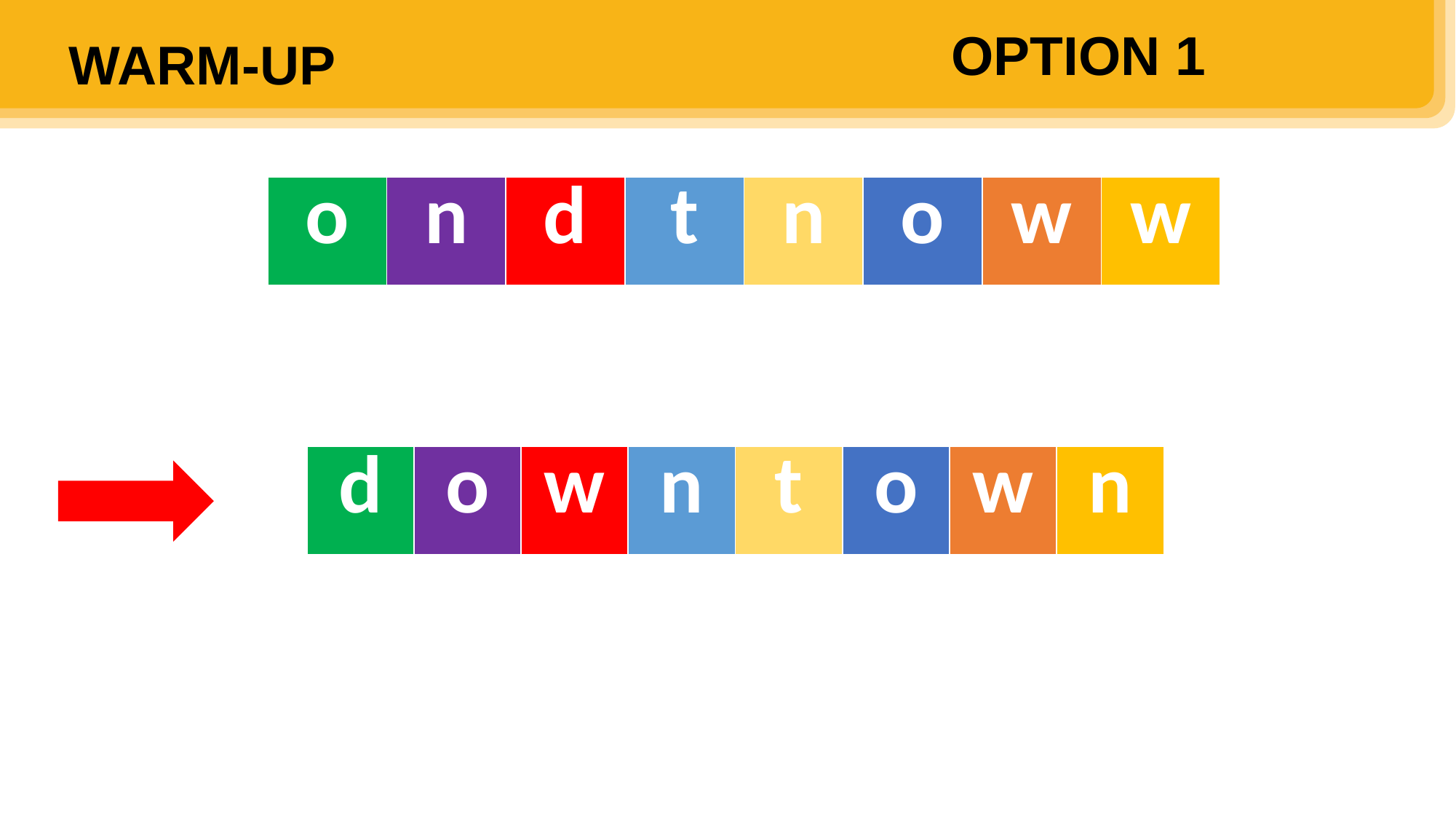

OPTION 1
WARM-UP
| o | n | d | t | n | o | w | w |
| --- | --- | --- | --- | --- | --- | --- | --- |
| d | o | w | n | t | o | w | n |
| --- | --- | --- | --- | --- | --- | --- | --- |